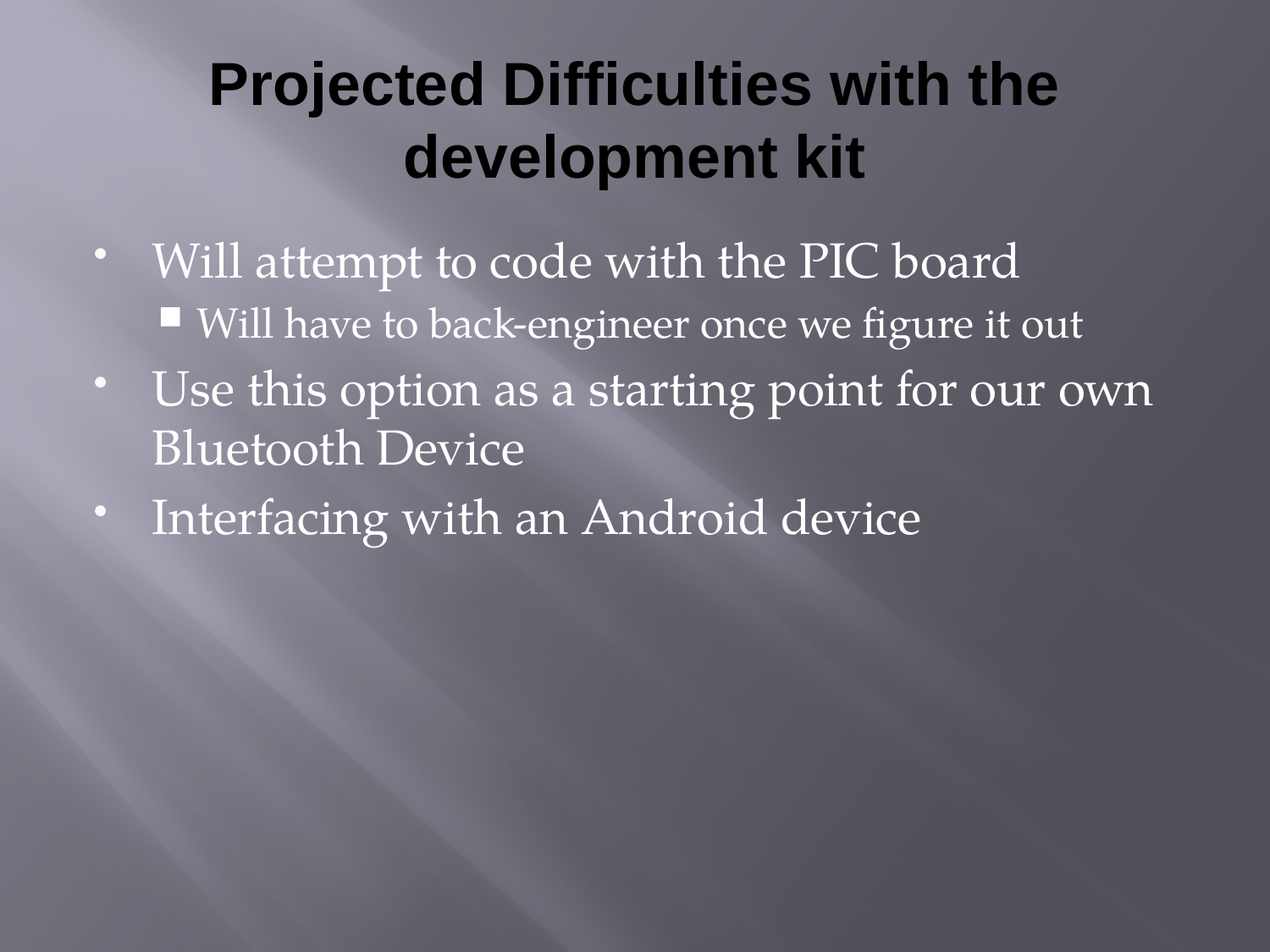

# Projected Difficulties with the development kit
Will attempt to code with the PIC board
Will have to back-engineer once we figure it out
Use this option as a starting point for our own Bluetooth Device
Interfacing with an Android device